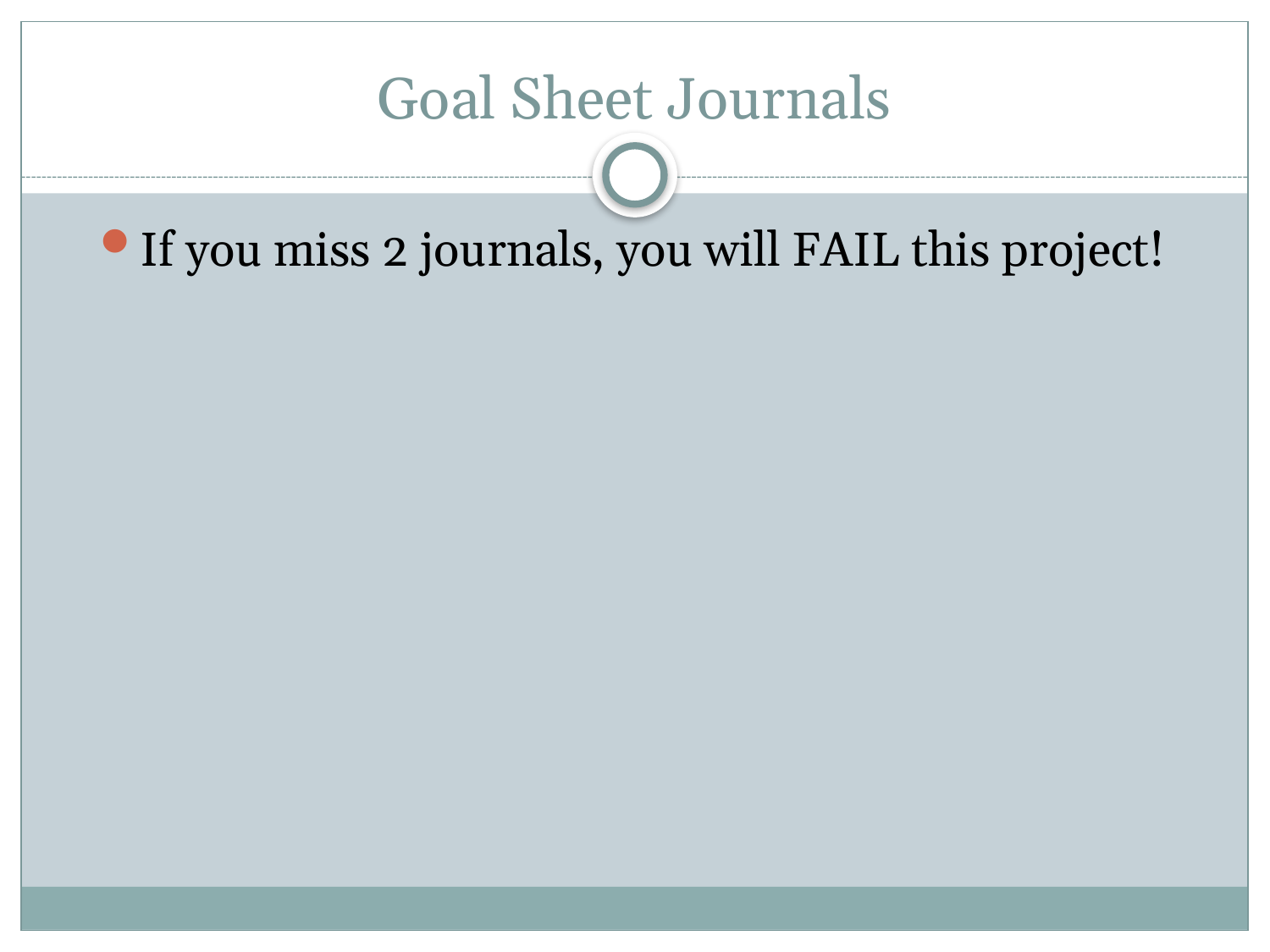

# Goal Sheet Journals
If you miss 2 journals, you will FAIL this project!